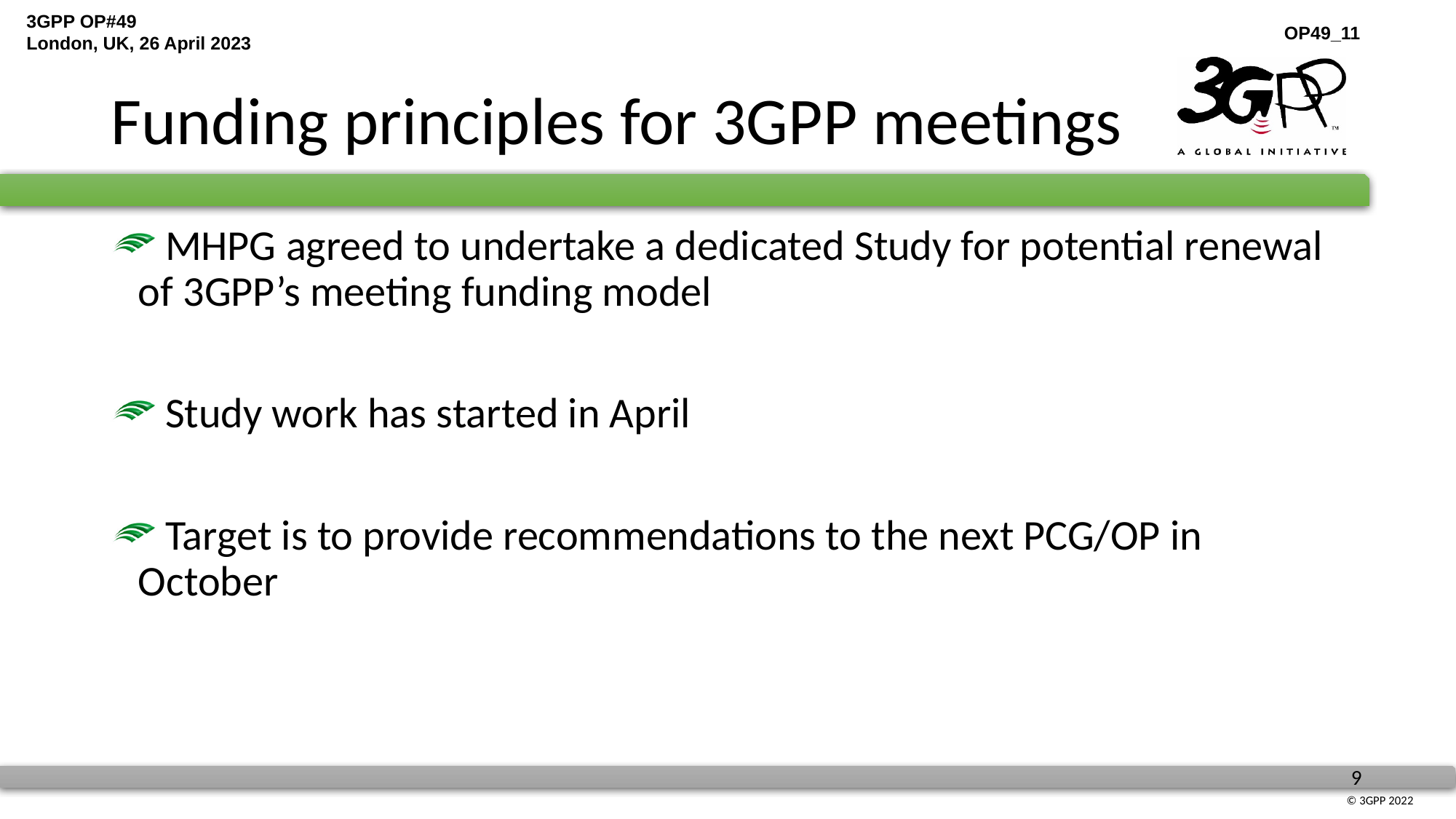

# Funding principles for 3GPP meetings
 MHPG agreed to undertake a dedicated Study for potential renewal of 3GPP’s meeting funding model

 Study work has started in April

 Target is to provide recommendations to the next PCG/OP in October